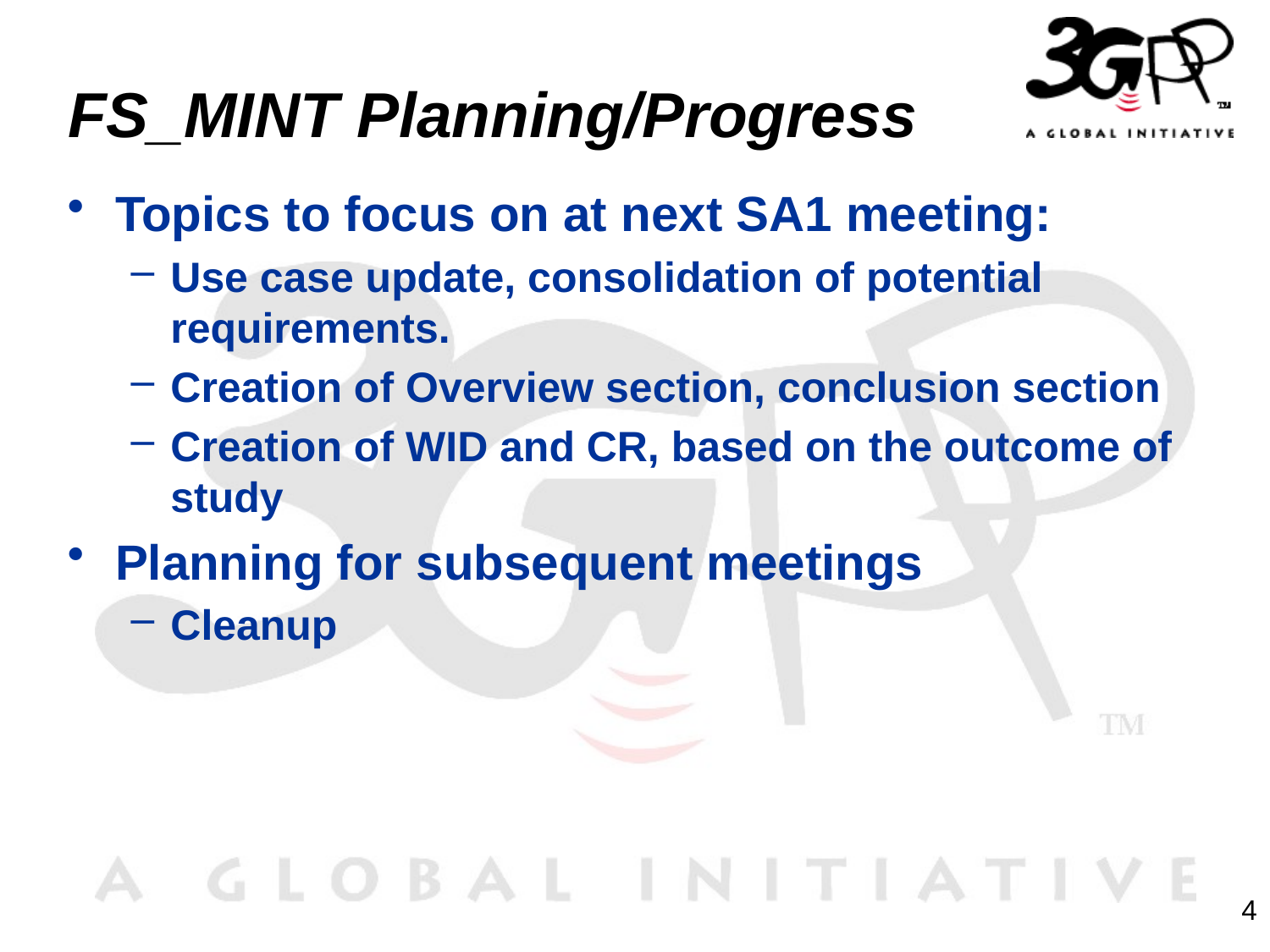

# FS_MINT Planning/Progress
Topics to focus on at next SA1 meeting:
Use case update, consolidation of potential requirements.
Creation of Overview section, conclusion section
Creation of WID and CR, based on the outcome of study
Planning for subsequent meetings
Cleanup
4